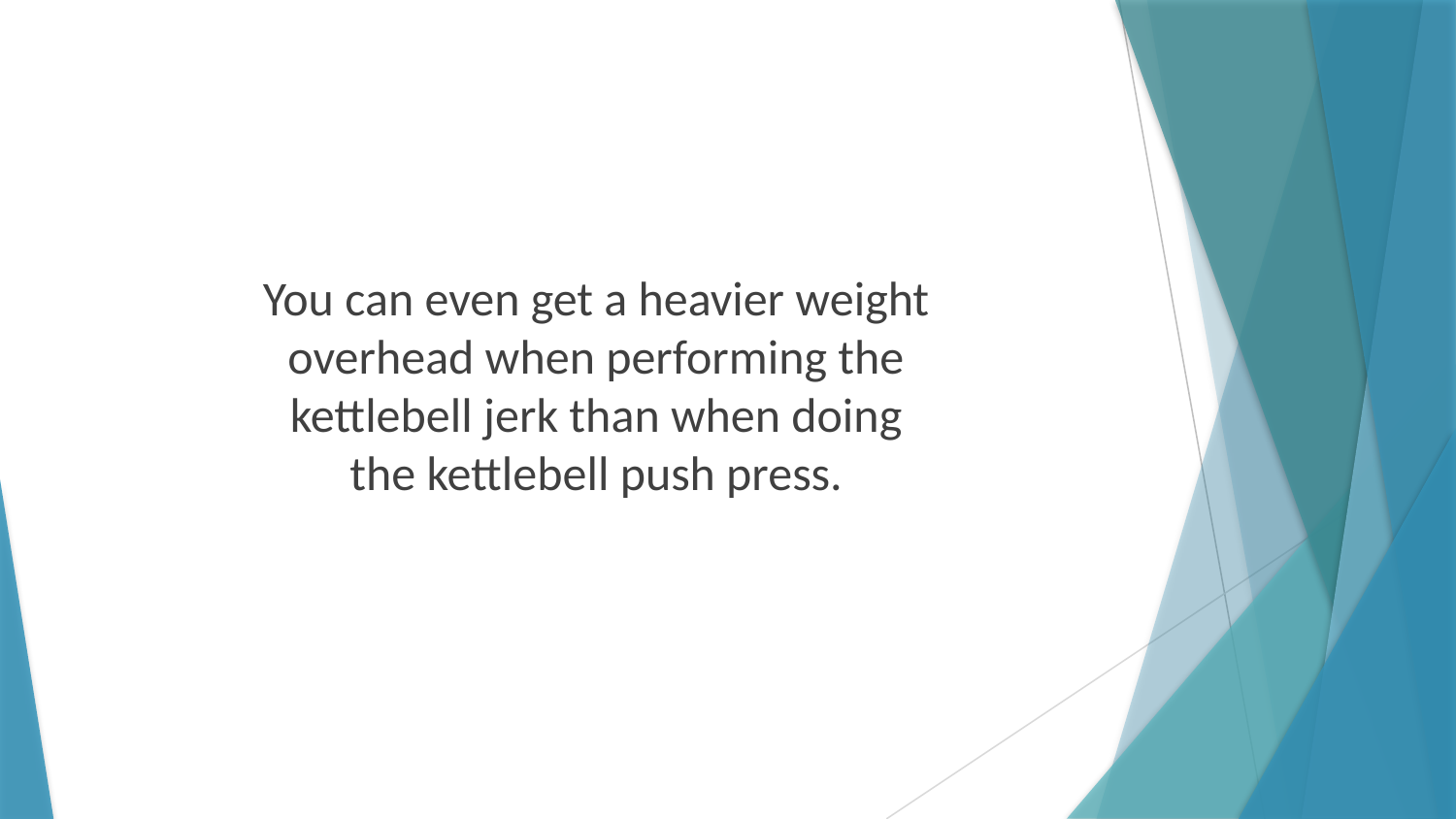

You can even get a heavier weight overhead when performing the kettlebell jerk than when doing the kettlebell push press.